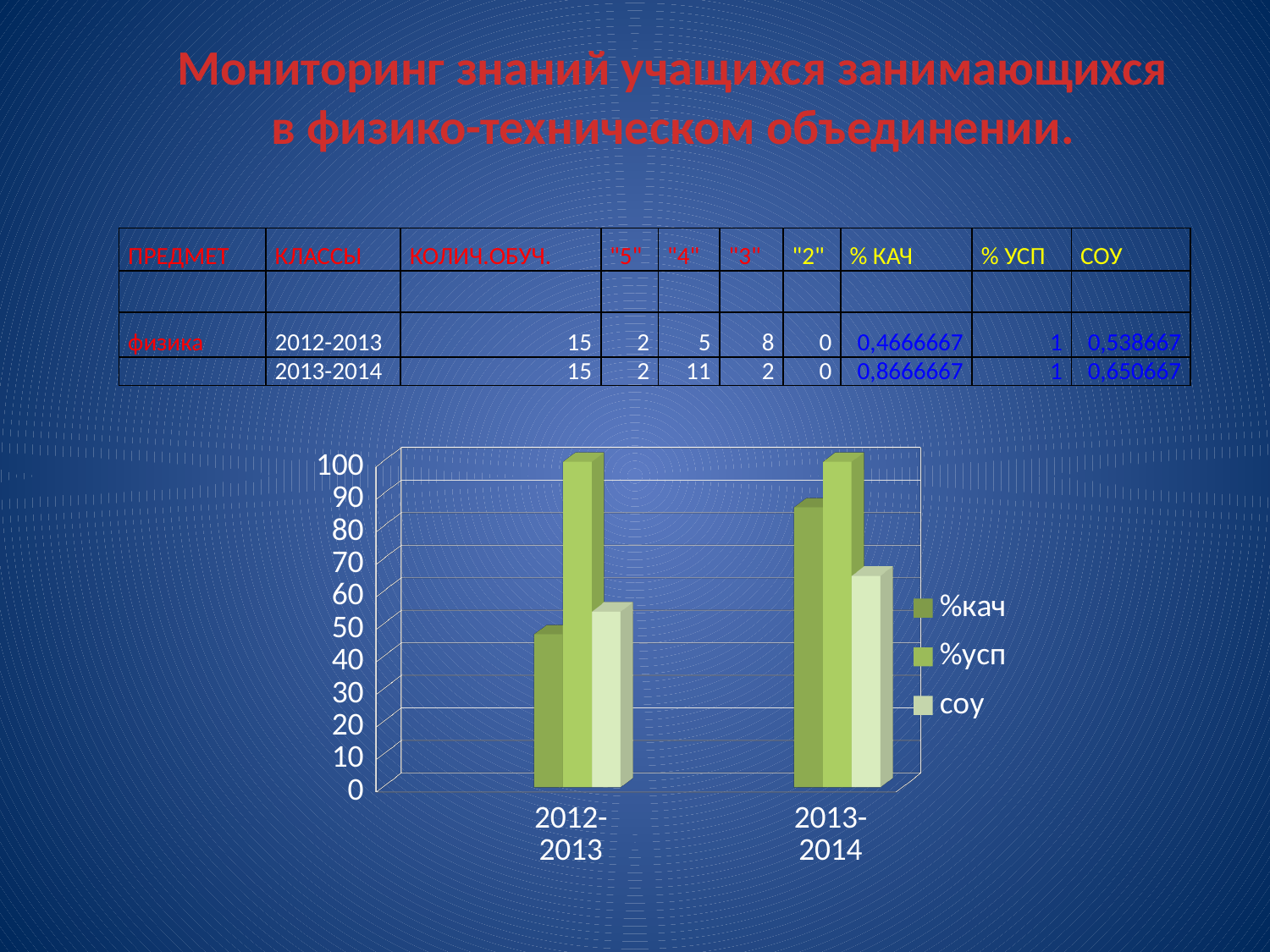

Мониторинг знаний учащихся занимающихся
в физико-техническом объединении.
| ПРЕДМЕТ | КЛАССЫ | КОЛИЧ.ОБУЧ. | "5" | "4" | "3" | "2" | % КАЧ | % УСП | СОУ |
| --- | --- | --- | --- | --- | --- | --- | --- | --- | --- |
|  |  |  |  |  |  |  |  |  |  |
| физика | 2012-2013 | 15 | 2 | 5 | 8 | 0 | 0,4666667 | 1 | 0,538667 |
|  | 2013-2014 | 15 | 2 | 11 | 2 | 0 | 0,8666667 | 1 | 0,650667 |

[unsupported chart]